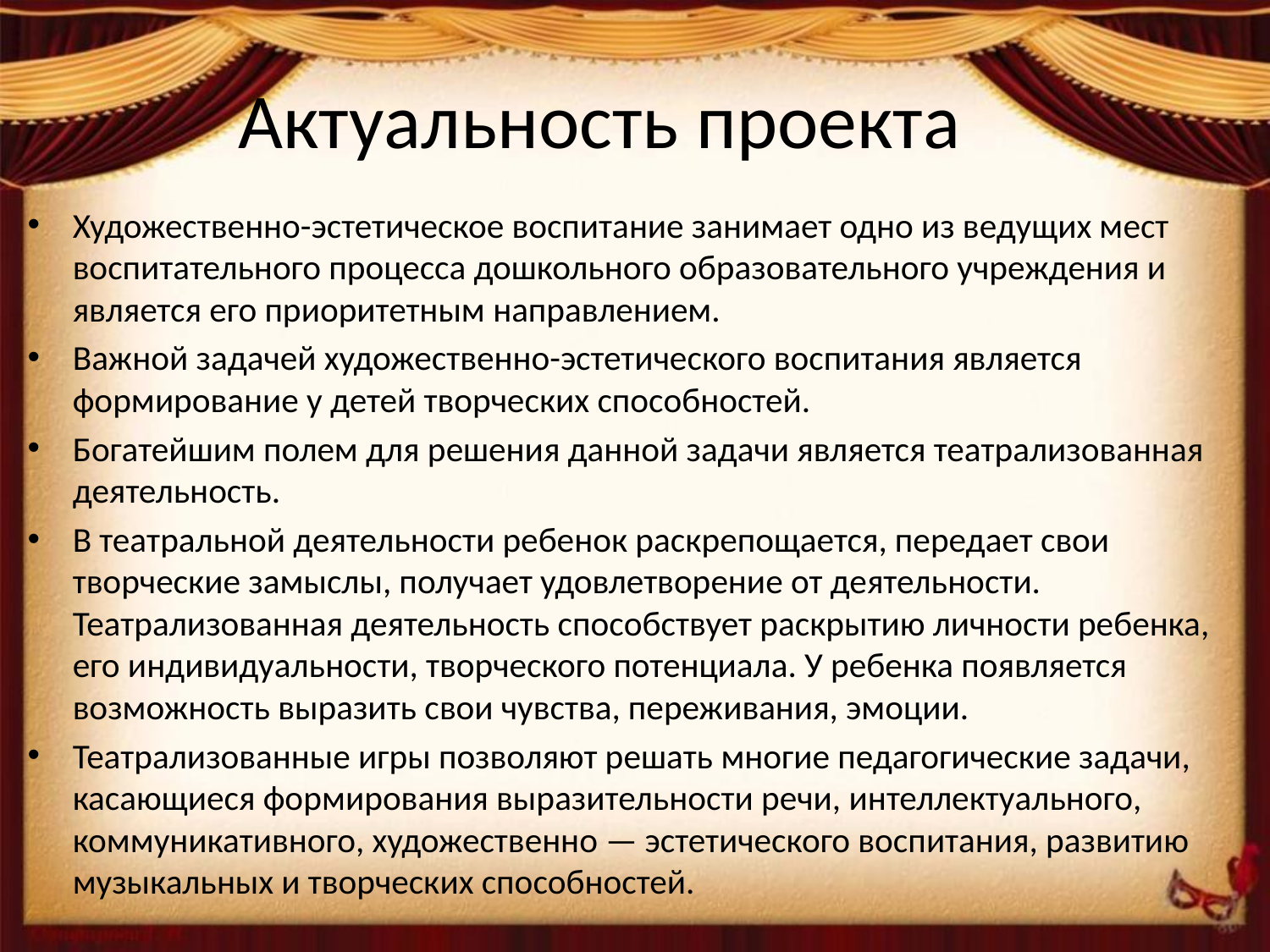

# Актуальность проекта
Художественно-эстетическое воспитание занимает одно из ведущих мест воспитательного процесса дошкольного образовательного учреждения и является его приоритетным направлением.
Важной задачей художественно-эстетического воспитания является формирование у детей творческих способностей.
Богатейшим полем для решения данной задачи является театрализованная деятельность.
В театральной деятельности ребенок раскрепощается, передает свои творческие замыслы, получает удовлетворение от деятельности. Театрализованная деятельность способствует раскрытию личности ребенка, его индивидуальности, творческого потенциала. У ребенка появляется возможность выразить свои чувства, переживания, эмоции.
Театрализованные игры позволяют решать многие педагогические задачи, касающиеся формирования выразительности речи, интеллектуального, коммуникативного, художественно — эстетического воспитания, развитию музыкальных и творческих способностей.